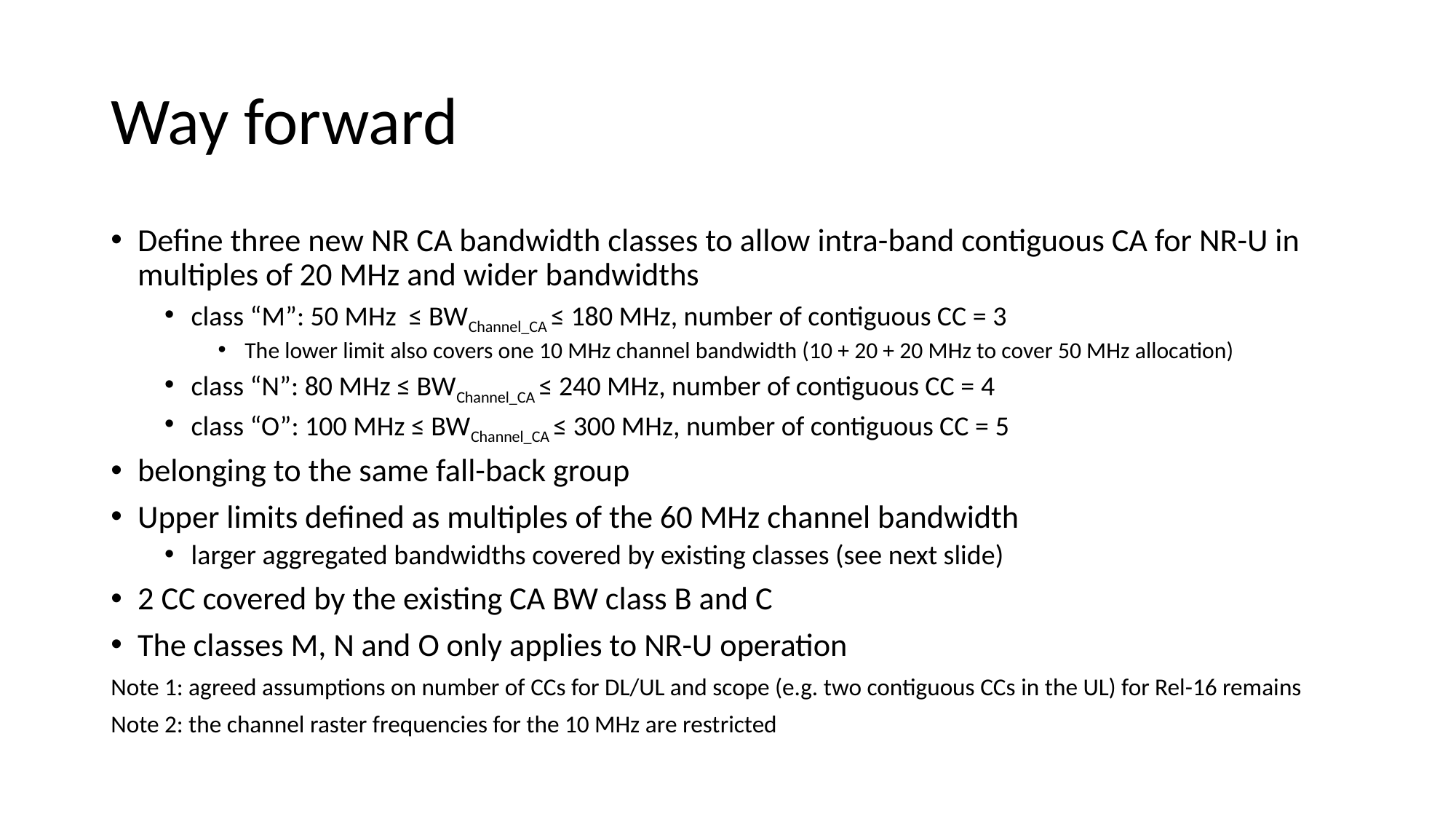

# Way forward
Define three new NR CA bandwidth classes to allow intra-band contiguous CA for NR-U in multiples of 20 MHz and wider bandwidths
class “M”: 50 MHz  ≤ BWChannel_CA ≤ 180 MHz, number of contiguous CC = 3
The lower limit also covers one 10 MHz channel bandwidth (10 + 20 + 20 MHz to cover 50 MHz allocation)
class “N”: 80 MHz ≤ BWChannel_CA ≤ 240 MHz, number of contiguous CC = 4
class “O”: 100 MHz ≤ BWChannel_CA ≤ 300 MHz, number of contiguous CC = 5
belonging to the same fall-back group
Upper limits defined as multiples of the 60 MHz channel bandwidth
larger aggregated bandwidths covered by existing classes (see next slide)
2 CC covered by the existing CA BW class B and C
The classes M, N and O only applies to NR-U operation
Note 1: agreed assumptions on number of CCs for DL/UL and scope (e.g. two contiguous CCs in the UL) for Rel-16 remains
Note 2: the channel raster frequencies for the 10 MHz are restricted